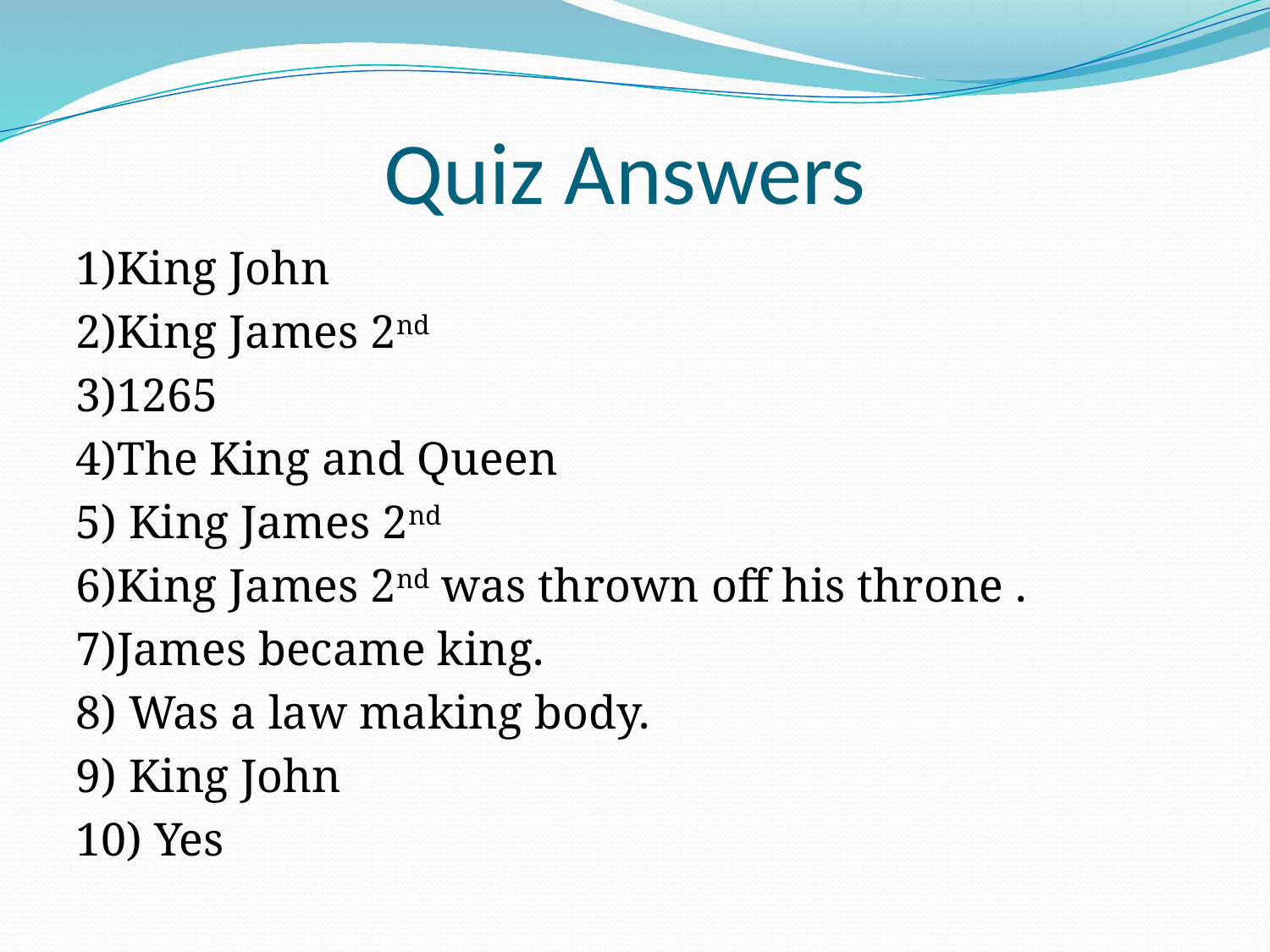

# Quiz Answers
1)King John
2)King James 2nd
3)1265
4)The King and Queen
5) King James 2nd
6)King James 2nd was thrown off his throne .
7)James became king.
8) Was a law making body.
9) King John
10) Yes